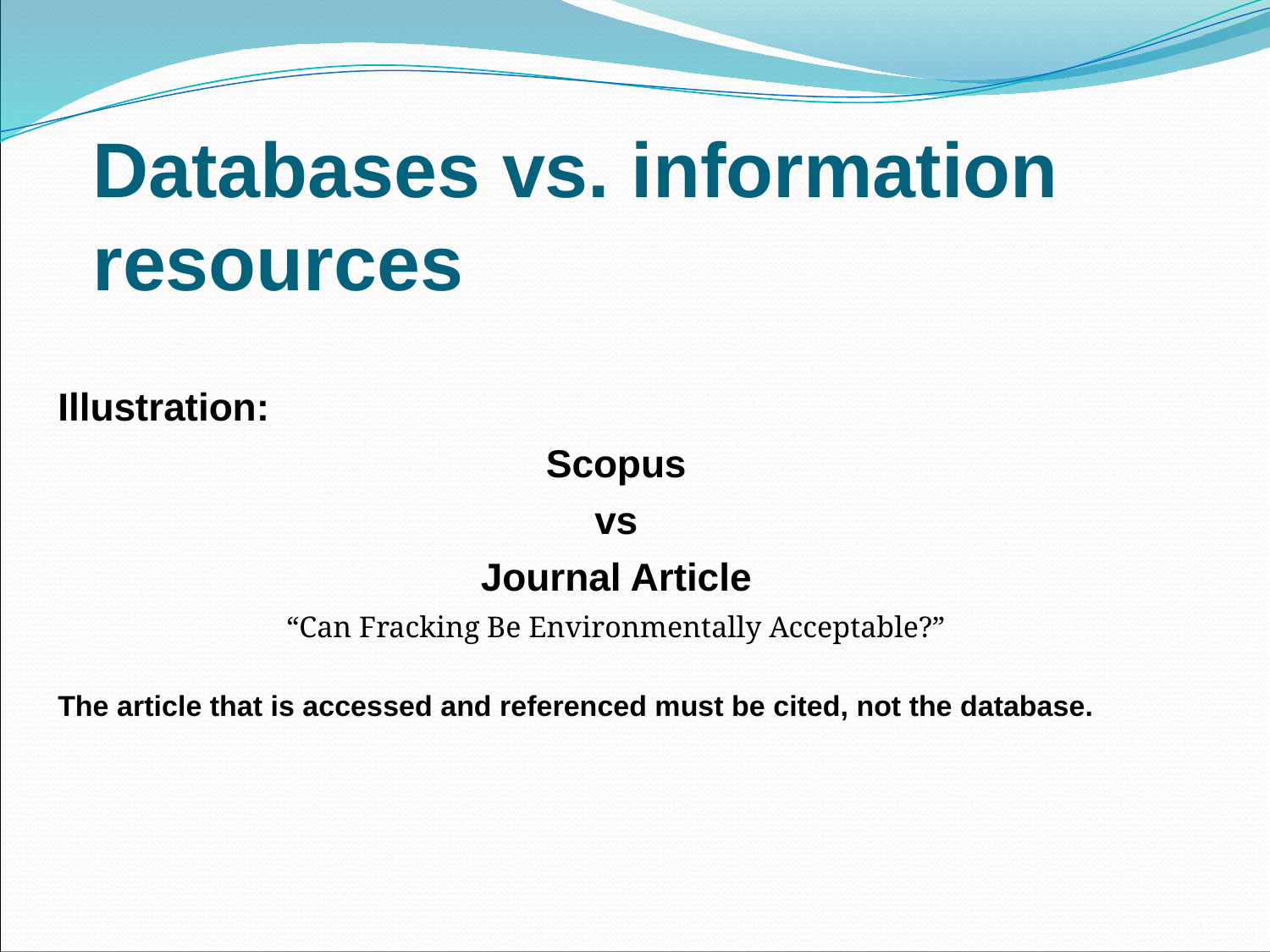

# Databases vs. information resources

Illustration:
Scopus
vs
Journal Article
“Can Fracking Be Environmentally Acceptable?”

The article that is accessed and referenced must be cited, not the database.